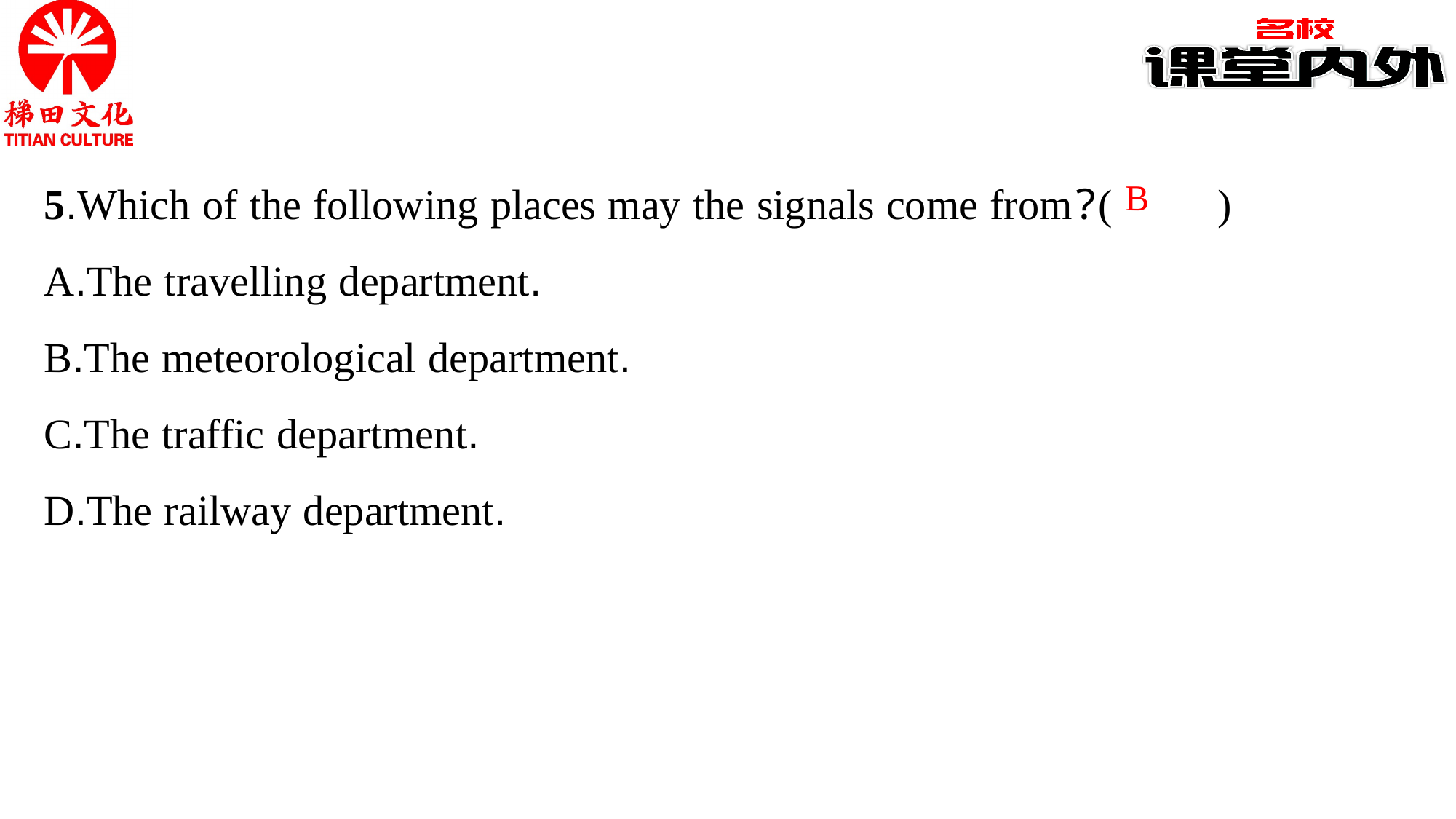

5.Which of the following places may the signals come from?(　　)
A.The travelling department.
B.The meteorological department.
C.The traffic department.
D.The railway department.
B